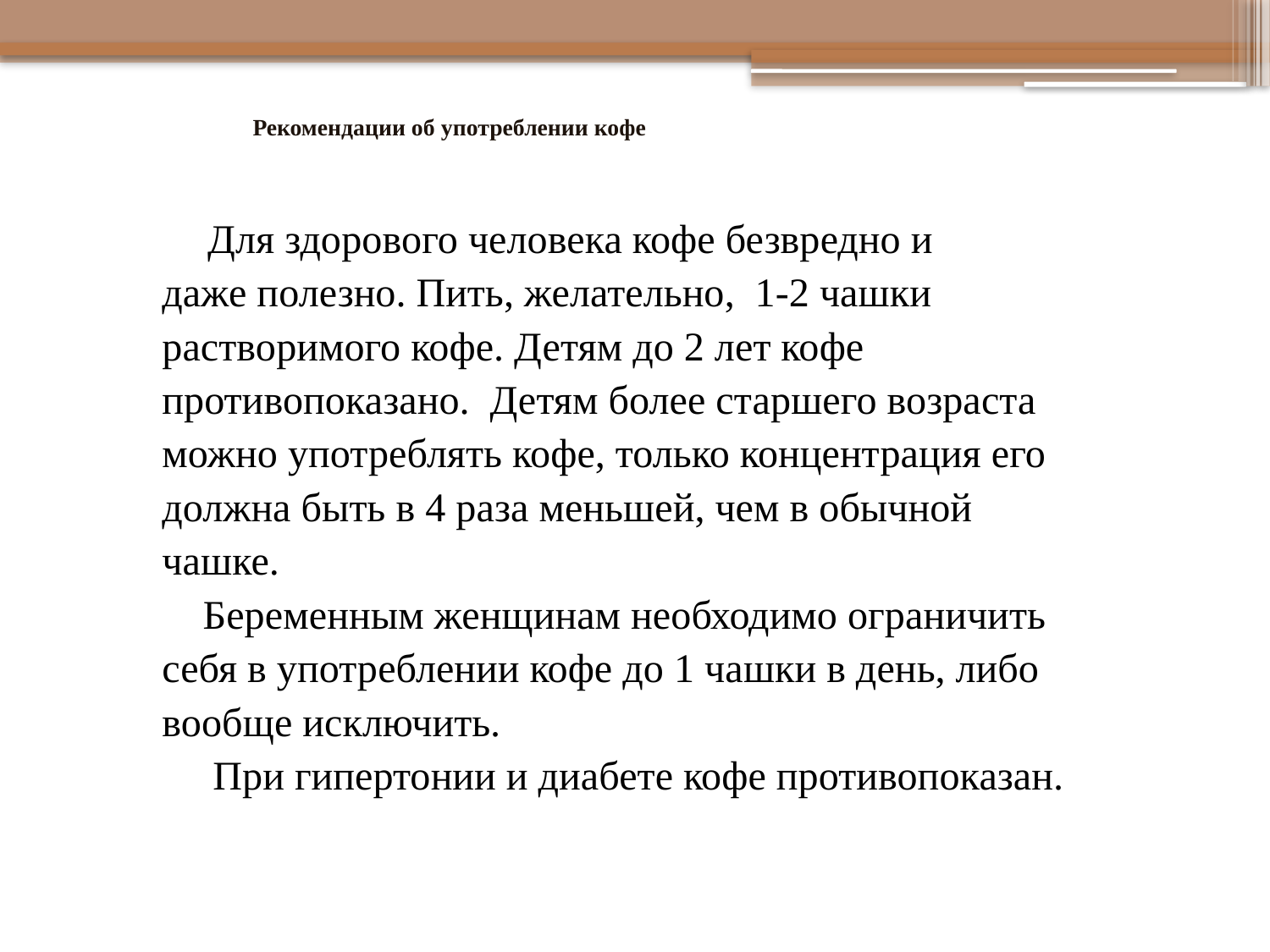

# Рекомендации об употреблении кофе
     Для здорового человека кофе безвредно и
даже полезно. Пить, желательно,  1-2 чашки
растворимого кофе. Детям до 2 лет кофе
противопоказано.  Детям более старшего возраста
можно употреблять кофе, только концентрация его
должна быть в 4 раза меньшей, чем в обычной
чашке.
    Беременным женщинам необходимо ограничить
себя в употреблении кофе до 1 чашки в день, либо
вообще исключить.
     При гипертонии и диабете кофе противопоказан.